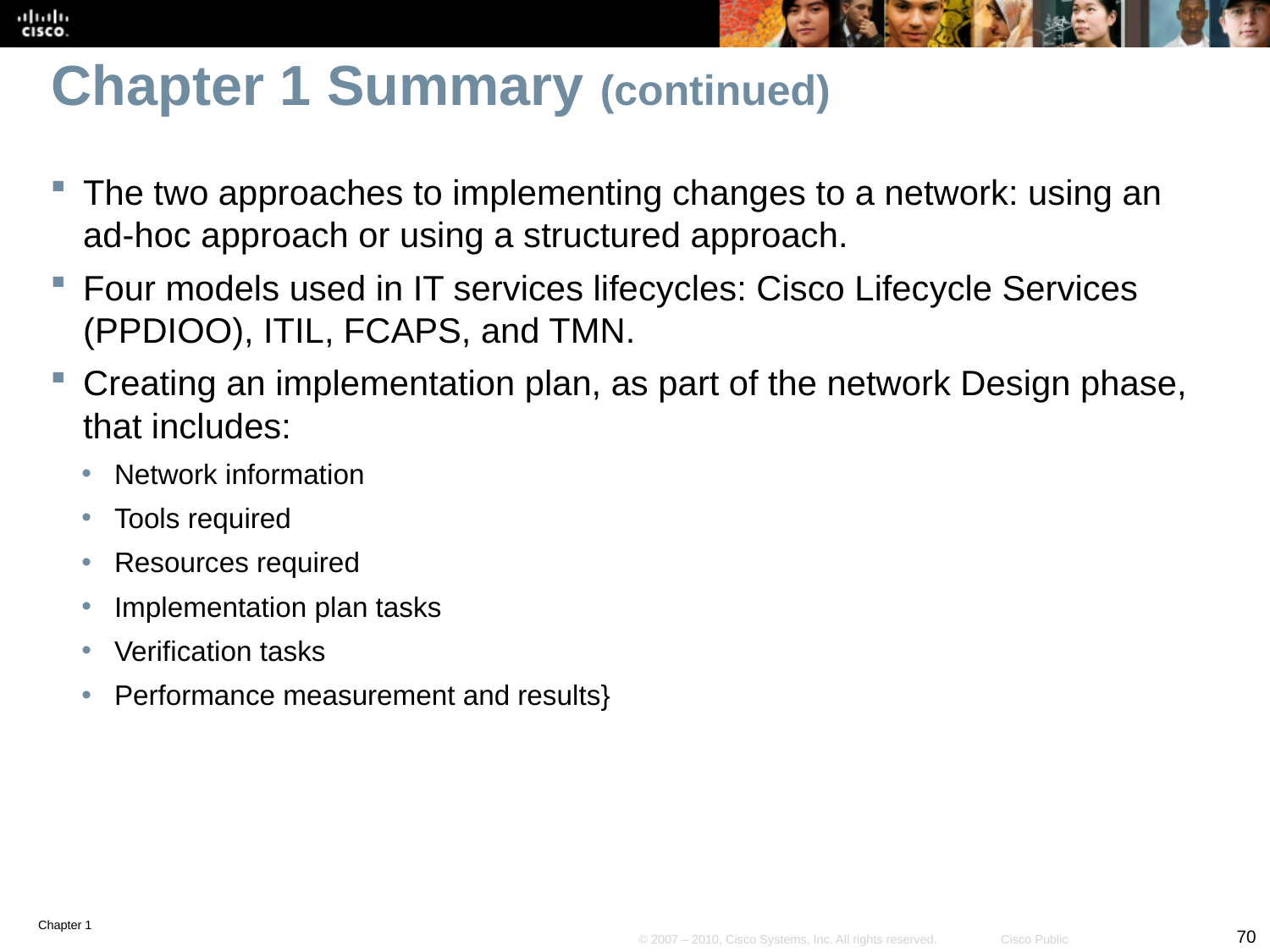

# Chapter 1 Summary (continued)
The two approaches to implementing changes to a network: using an ad-hoc approach or using a structured approach.
Four models used in IT services lifecycles: Cisco Lifecycle Services (PPDIOO), ITIL, FCAPS, and TMN.
Creating an implementation plan, as part of the network Design phase, that includes:
Network information
Tools required
Resources required
Implementation plan tasks
Verification tasks
Performance measurement and results}